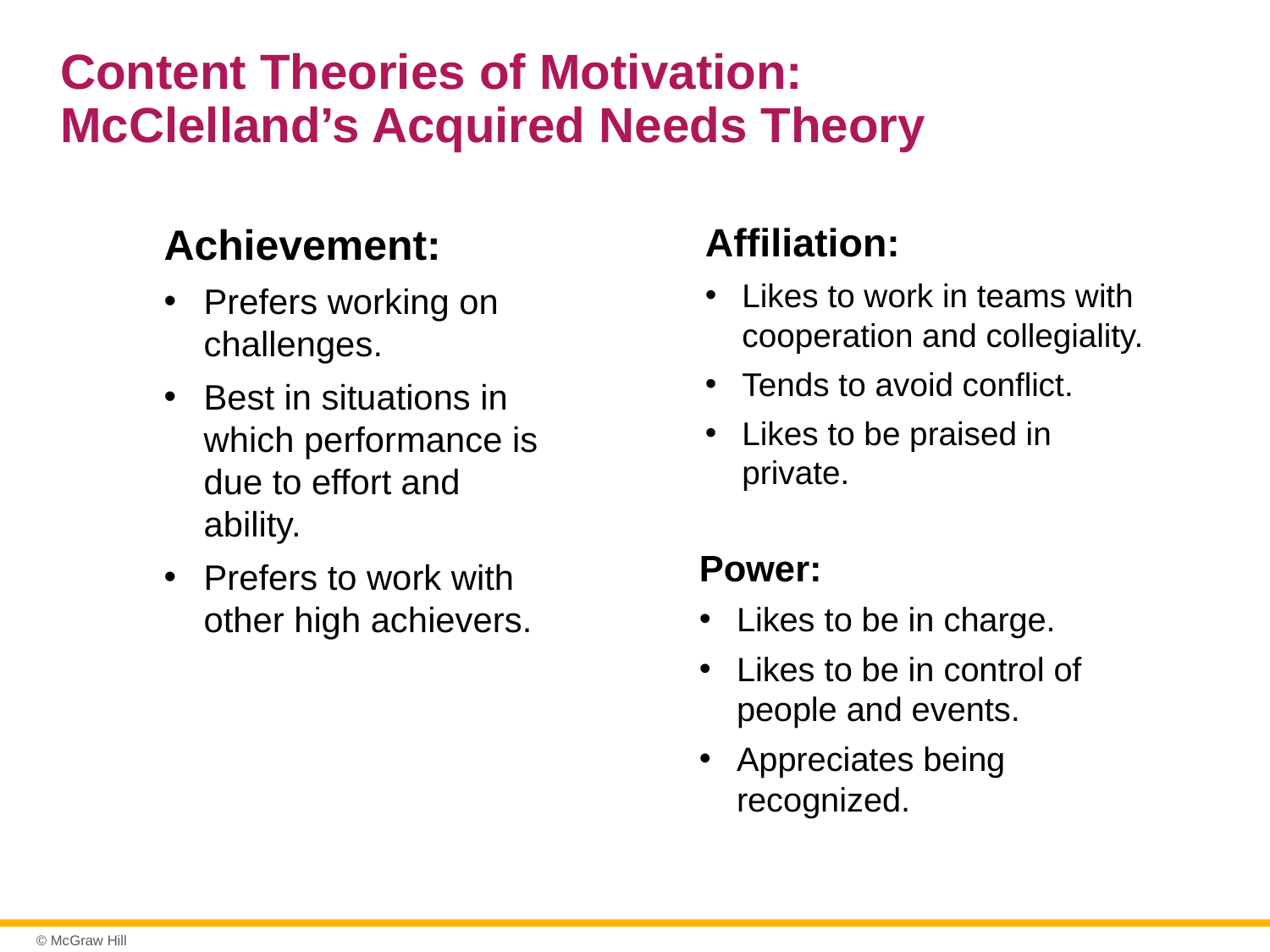

# Content Theories of Motivation: McClelland’s Acquired Needs Theory
Affiliation:
Likes to work in teams with cooperation and collegiality.
Tends to avoid conflict.
Likes to be praised in private.

Achievement:
Prefers working on challenges.
Best in situations in which performance is due to effort and ability.
Prefers to work with other high achievers.

Power:
Likes to be in charge.
Likes to be in control of people and events.
Appreciates being recognized.